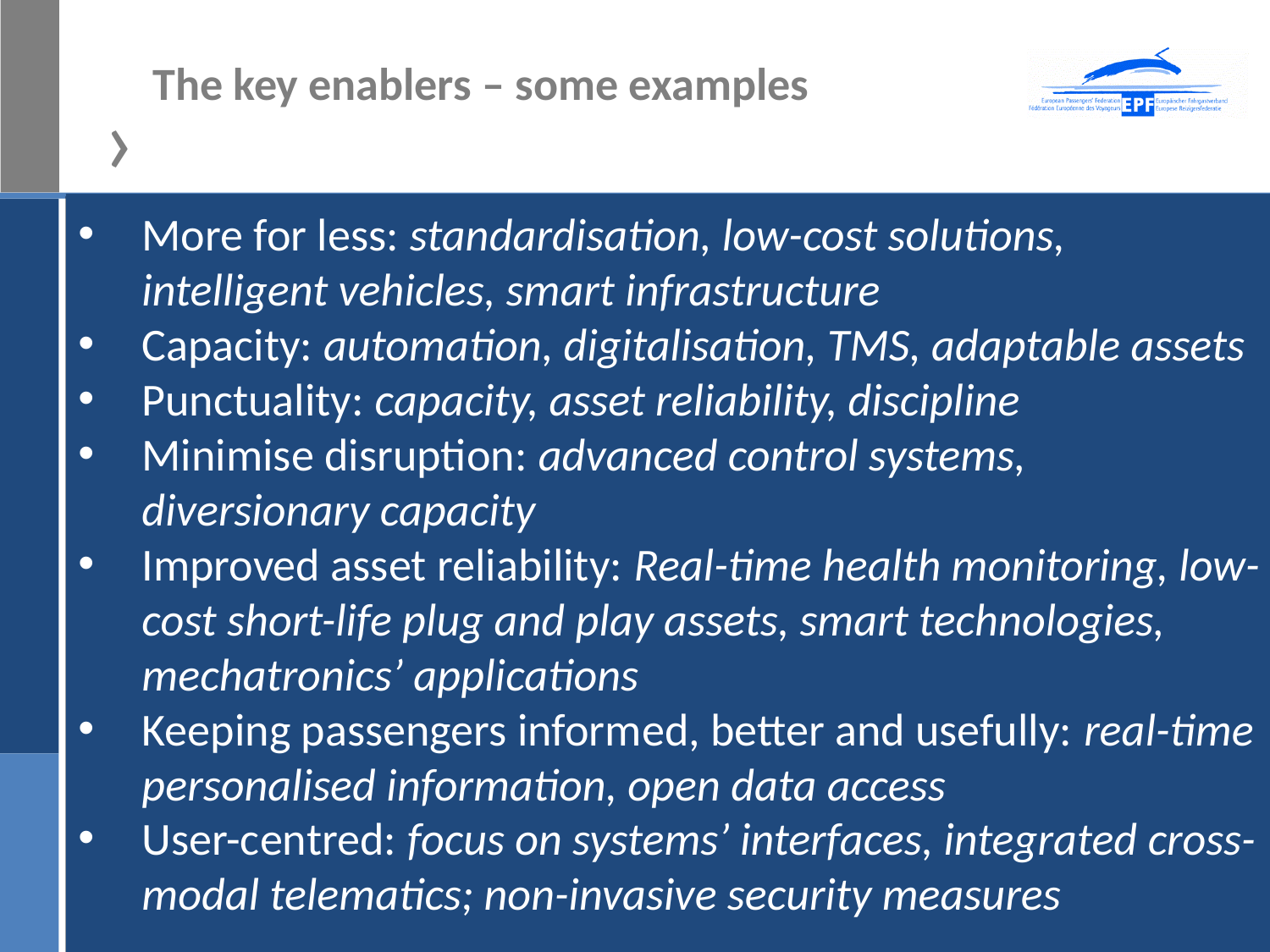

# The key enablers – some examples

More for less: standardisation, low-cost solutions, intelligent vehicles, smart infrastructure
Capacity: automation, digitalisation, TMS, adaptable assets
Punctuality: capacity, asset reliability, discipline
Minimise disruption: advanced control systems, diversionary capacity
Improved asset reliability: Real-time health monitoring, low-cost short-life plug and play assets, smart technologies, mechatronics’ applications
Keeping passengers informed, better and usefully: real-time personalised information, open data access
User-centred: focus on systems’ interfaces, integrated cross-modal telematics; non-invasive security measures